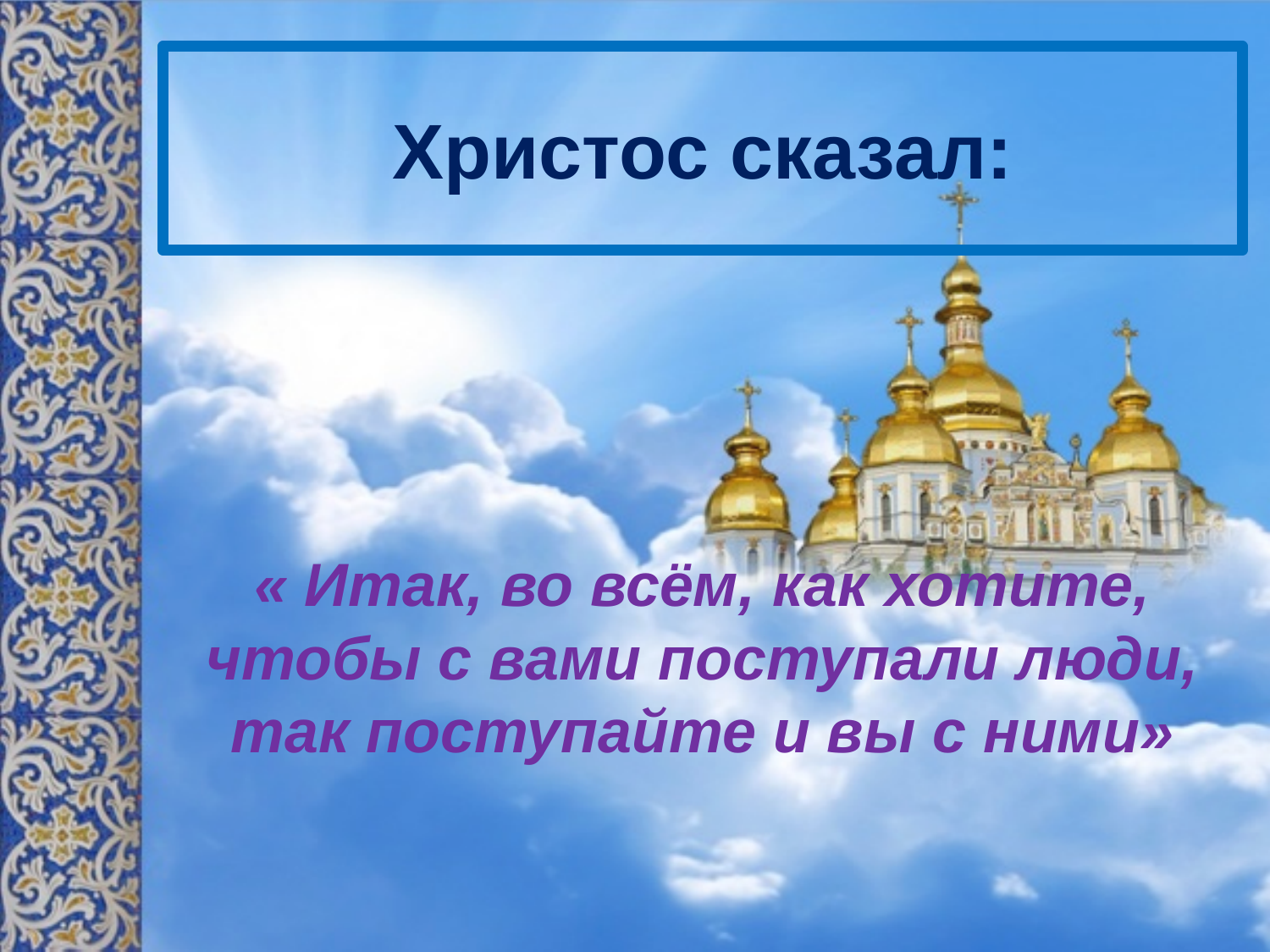

# Христос сказал:
« Итак, во всём, как хотите, чтобы с вами поступали люди, так поступайте и вы с ними»